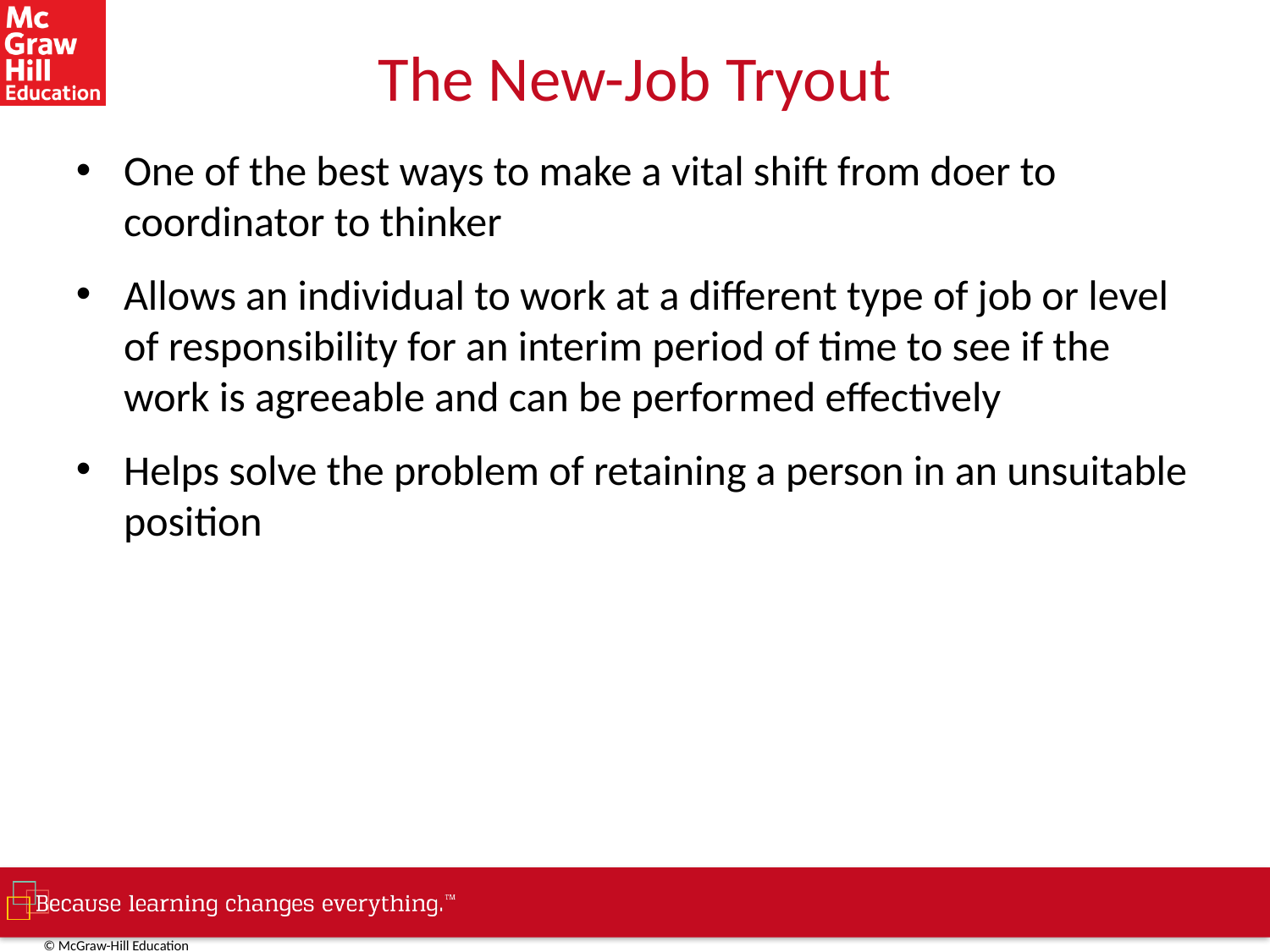

# The New-Job Tryout
One of the best ways to make a vital shift from doer to coordinator to thinker
Allows an individual to work at a different type of job or level of responsibility for an interim period of time to see if the work is agreeable and can be performed effectively
Helps solve the problem of retaining a person in an unsuitable position